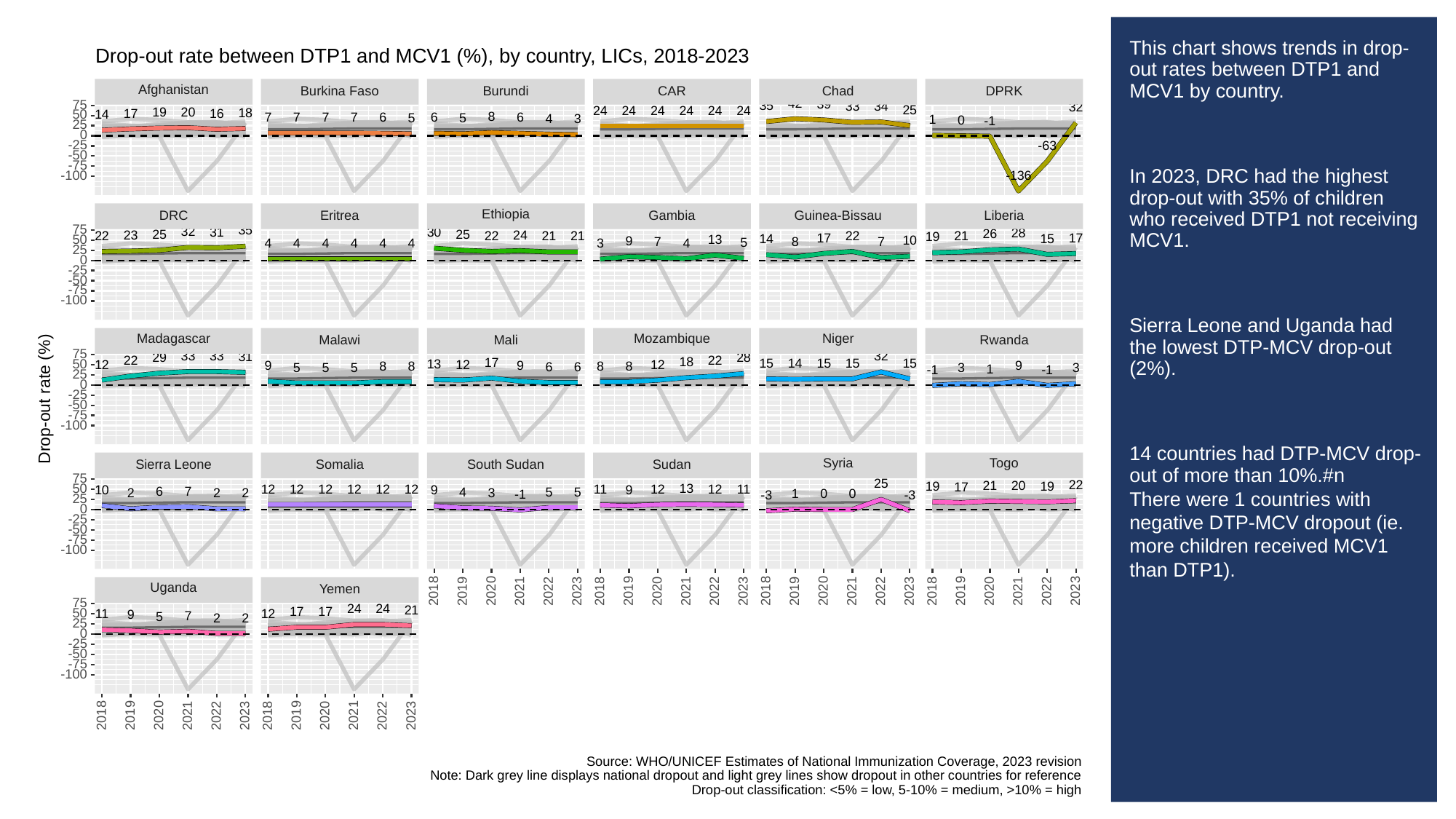

# This chart shows trends in drop-out rates between DTP1 and MCV1 by country.

In 2023, DRC had the highest drop-out with 35% of children who received DTP1 not receiving MCV1.

Sierra Leone and Uganda had the lowest DTP-MCV drop-out (2%).

14 countries had DTP-MCV drop-out of more than 10%.#n
There were 1 countries with negative DTP-MCV dropout (ie. more children received MCV1 than DTP1).

Drop-out rate between DTP1 and MCV1 (%), by country, LICs, 2018-2023

Afghanistan
CAR
Chad
Burkina Faso
Burundi
DPRK
42
39
75
35
34
33
32

25
24
24
24
24
24
24
20
19
18
17
16

50
14
8
7
7
7
7
6
6
6
5
5
4
3

1
0
-1

25

0

-25
-63

-50

-75

-136
-100

Ethiopia
DRC
Gambia
Guinea-Bissau
Eritrea
Liberia
75
35
32
31
30

28

26
25
25
24
23
22
22
22
21
21
21
19
17
17
15

50
14
13
10
9
8
7
7
5
4
4
4
4
4
4
4
3

25

0

-25

-50

-75

-100

Madagascar
Niger
Mozambique
Malawi
Mali
Rwanda
75
33
33
32
31
29

28

22
22
18
17
15
15
15
15

50
14
13
12
12
12
9
9
9
8
8
8
8
6
6
5
5
5
3
3

1
-1
-1

25

0

-25
Drop-out rate (%)

-50

-75

-100

Syria
Togo
Sierra Leone
Somalia
South Sudan
Sudan
75

25
22
21
20
19
19
17

50
13
12
12
12
12
12
12
12
12
11
11
10
9
9
7
6
5
5
4
3
2
2
2

1
0
0
-1
-3
-3

25

0

-25

-50

-75

-100

Uganda
Yemen
2023
2023
2023
2023
2018
2019
2020
2021
2022
2018
2019
2020
2021
2022
2018
2019
2020
2021
2022
2018
2019
2020
2021
2022
75

24
24
21
17
17

50
12
11
9
7
5
2
2

25

0

-25

-50

-75

-100

2023
2023
2018
2019
2020
2021
2022
2018
2019
2020
2021
2022
Source: WHO/UNICEF Estimates of National Immunization Coverage, 2023 revision
Note: Dark grey line displays national dropout and light grey lines show dropout in other countries for reference
Drop-out classification: <5% = low, 5-10% = medium, >10% = high